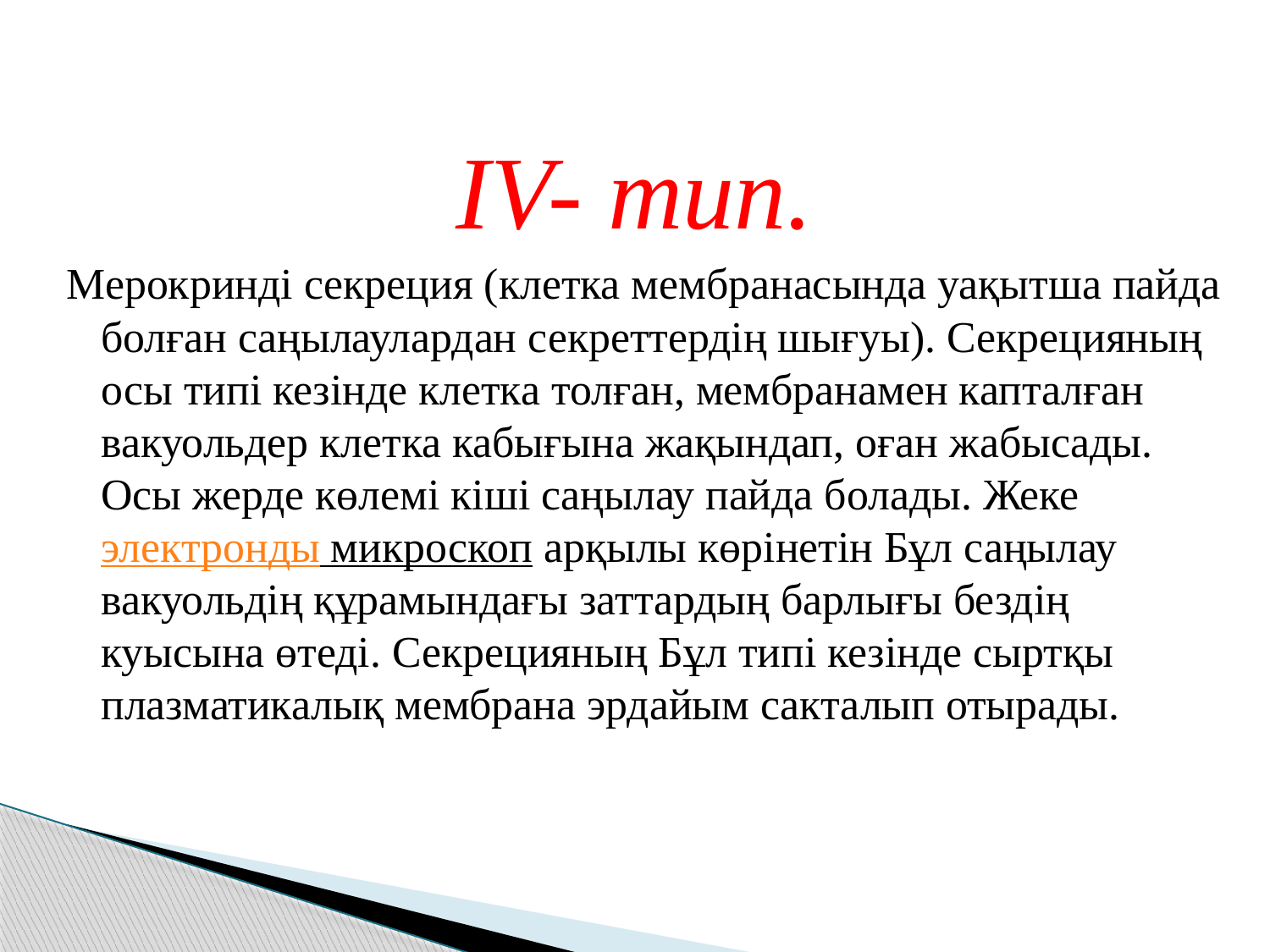

IV- тип.
Мерокринді секреция (клетка мембранасында уақытша пайда болған саңылаулардан секреттердің шығуы). Секрецияның осы типі кезінде клетка толған, мембранамен капталған вакуольдер клетка кабығына жақындап, оған жабысады. Осы жерде көлемі кіші саңылау пайда болады. Жеке электронды микроскоп арқылы көрінетін Бұл саңылау вакуольдің құрамындағы заттардың барлығы бездің куысына өтеді. Секрецияның Бұл типі кезінде сыртқы плазматикалық мембрана эрдайым сакталып отырады.